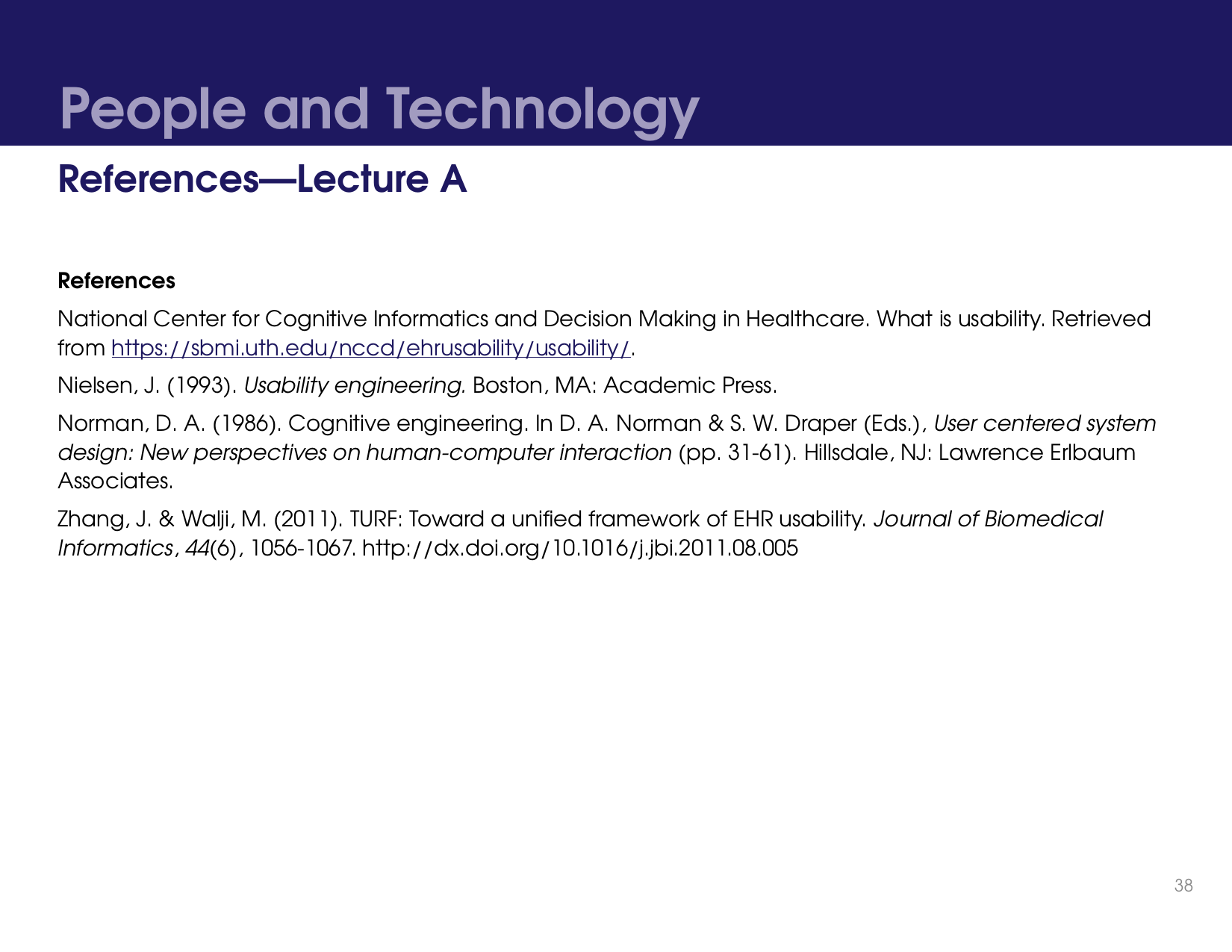

# People and Technology
References—Lecture A
References
National Center for Cognitive Informatics and Decision Making in Healthcare. What is usability. Retrieved from https://sbmi.uth.edu/nccd/ehrusability/usability/.
Nielsen, J. (1993). Usability engineering. Boston, MA: Academic Press.
Norman, D. A. (1986). Cognitive engineering. In D. A. Norman & S. W. Draper (Eds.), User centered system design: New perspectives on human-computer interaction (pp. 31-61). Hillsdale, NJ: Lawrence Erlbaum Associates.
Zhang, J. & Walji, M. (2011). TURF: Toward a unified framework of EHR usability. Journal of Biomedical Informatics, 44(6), 1056-1067. http://dx.doi.org/10.1016/j.jbi.2011.08.005

38